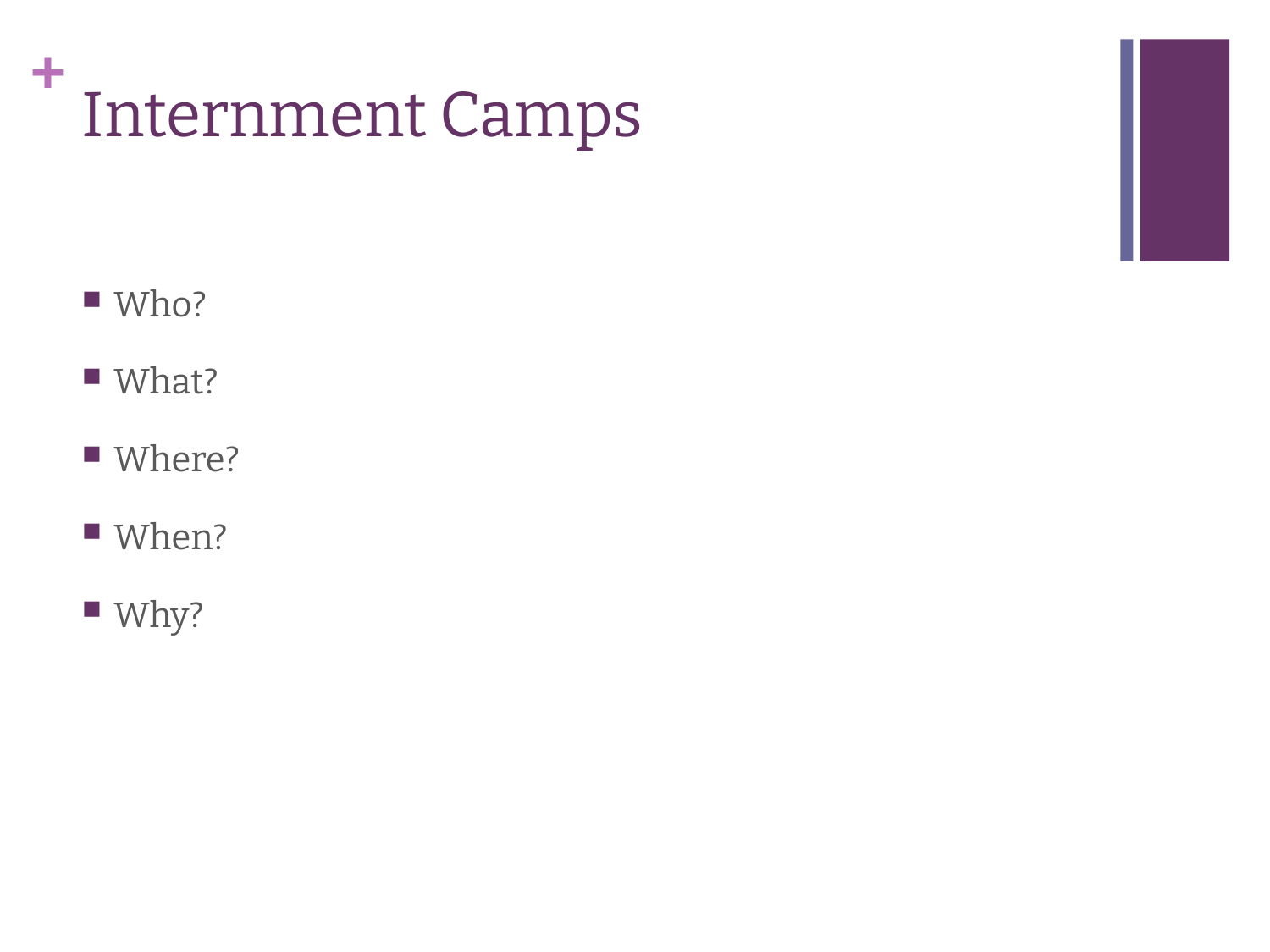

# Internment Camps
Who?
What?
Where?
When?
Why?